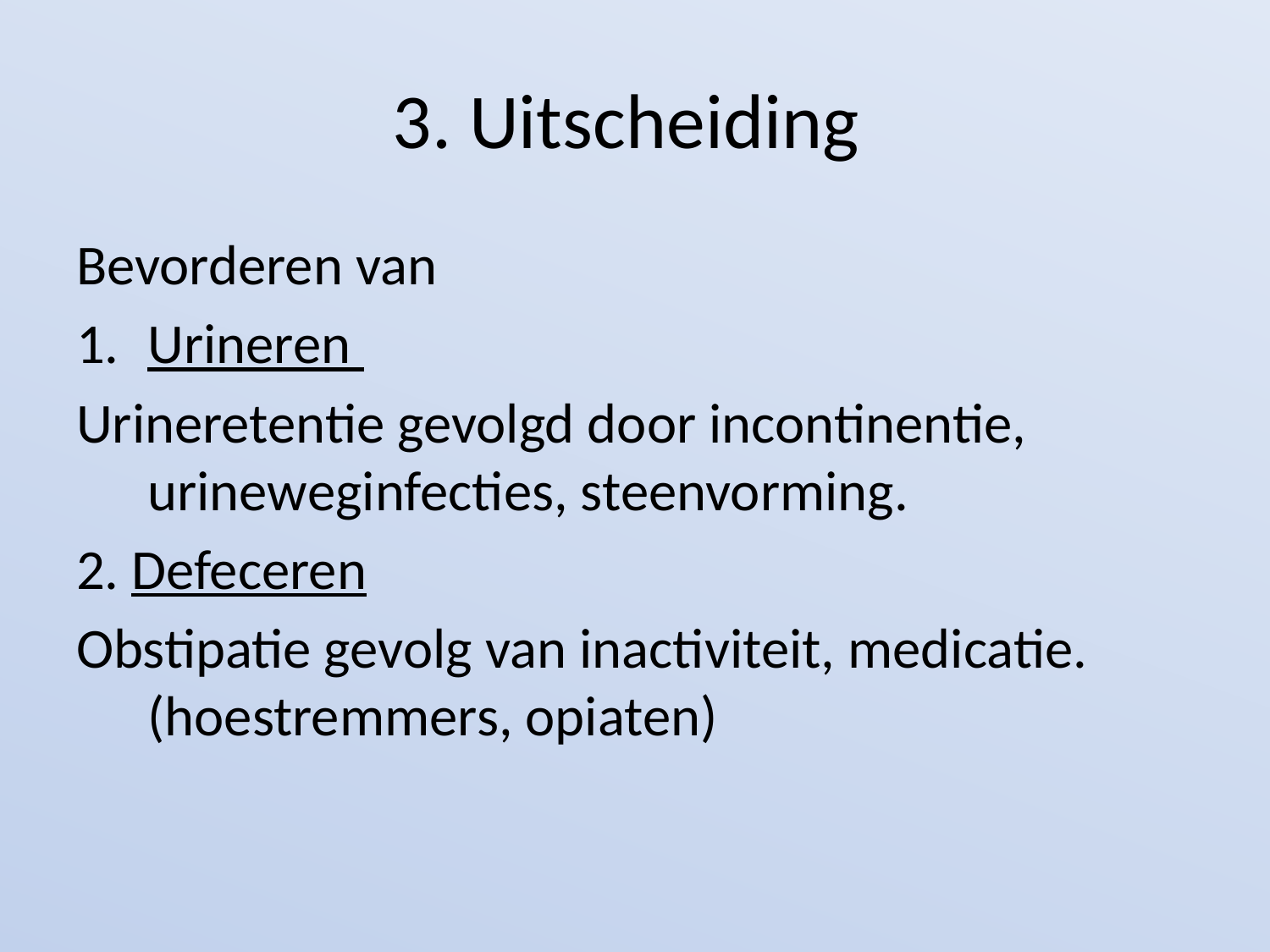

# 3. Uitscheiding
Bevorderen van
Urineren
Urineretentie gevolgd door incontinentie, urineweginfecties, steenvorming.
2. Defeceren
Obstipatie gevolg van inactiviteit, medicatie. (hoestremmers, opiaten)